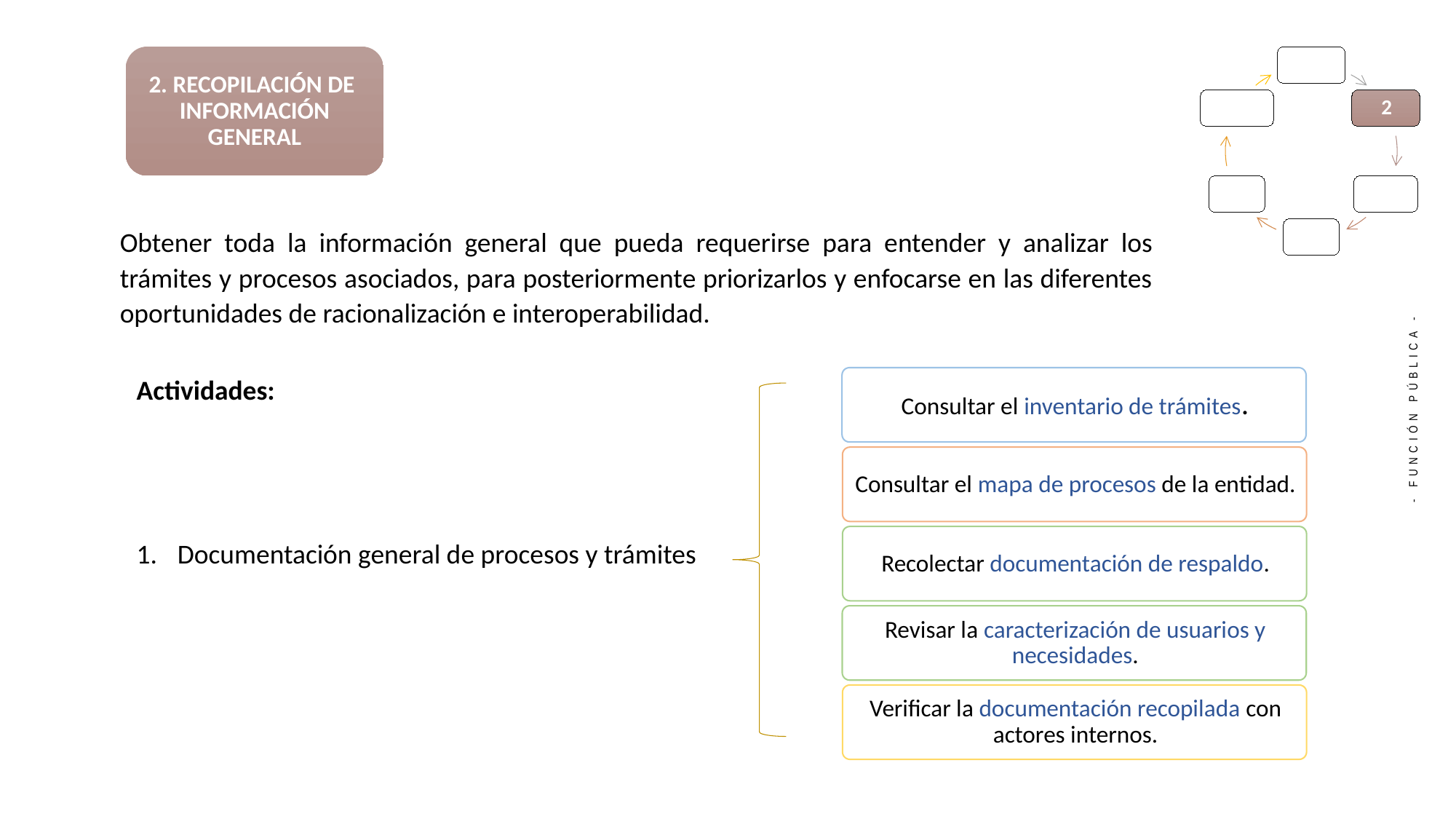

2. RECOPILACIÓN DE  INFORMACIÓN GENERAL

2

Obtener toda la información general que pueda requerirse para entender y analizar los trámites y procesos asociados, para posteriormente priorizarlos y enfocarse en las diferentes oportunidades de racionalización e interoperabilidad.
Actividades:

Documentación general de procesos y trámites

Consultar el inventario de trámites.
Consultar el mapa de procesos de la entidad.
Recolectar documentación de respaldo.
Revisar la caracterización de usuarios y necesidades.
Verificar la documentación recopilada con actores internos.